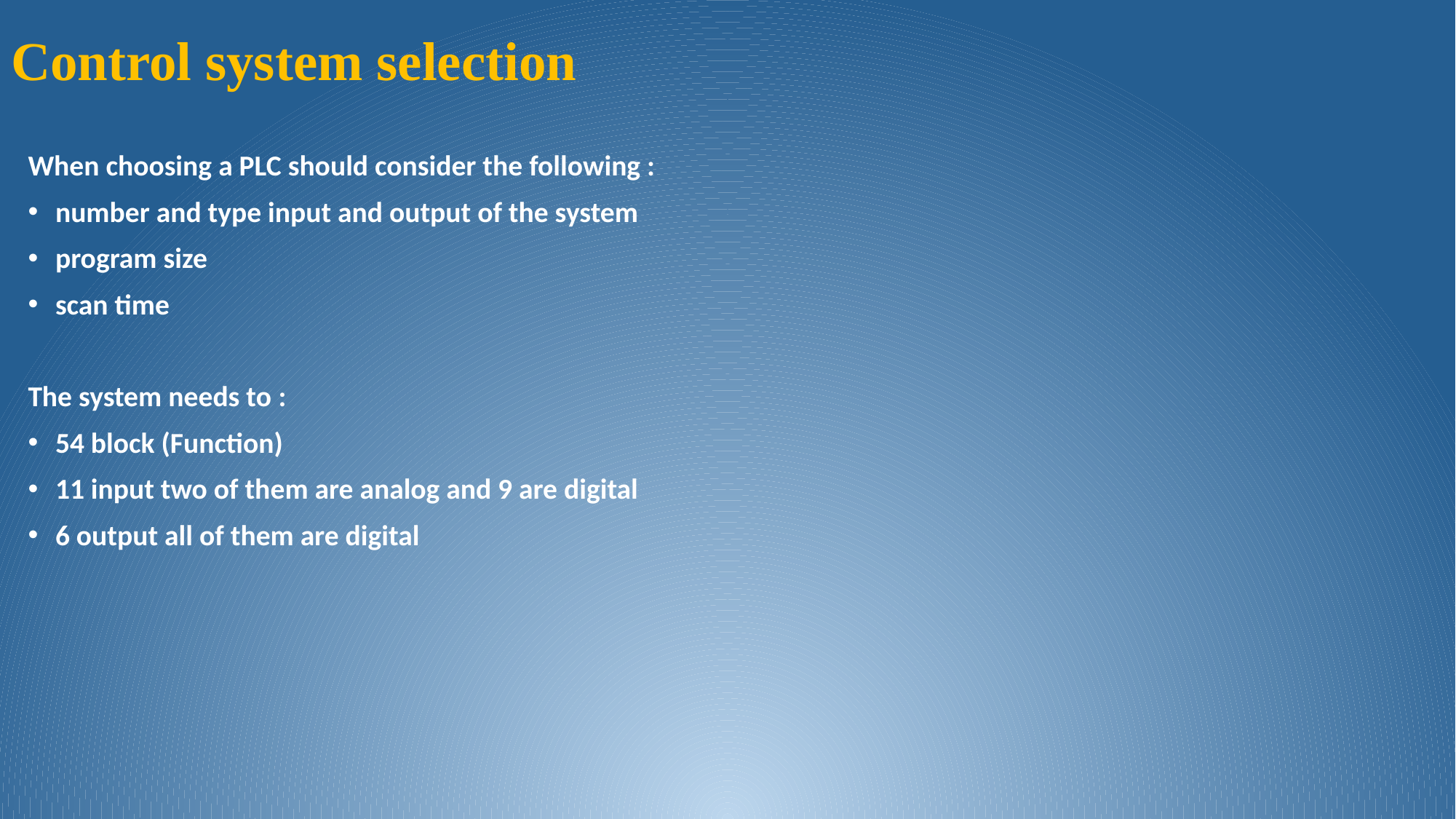

# Control system selection
When choosing a PLC should consider the following :
number and type input and output of the system
program size
scan time

The system needs to :
54 block (Function)
11 input two of them are analog and 9 are digital
6 output all of them are digital